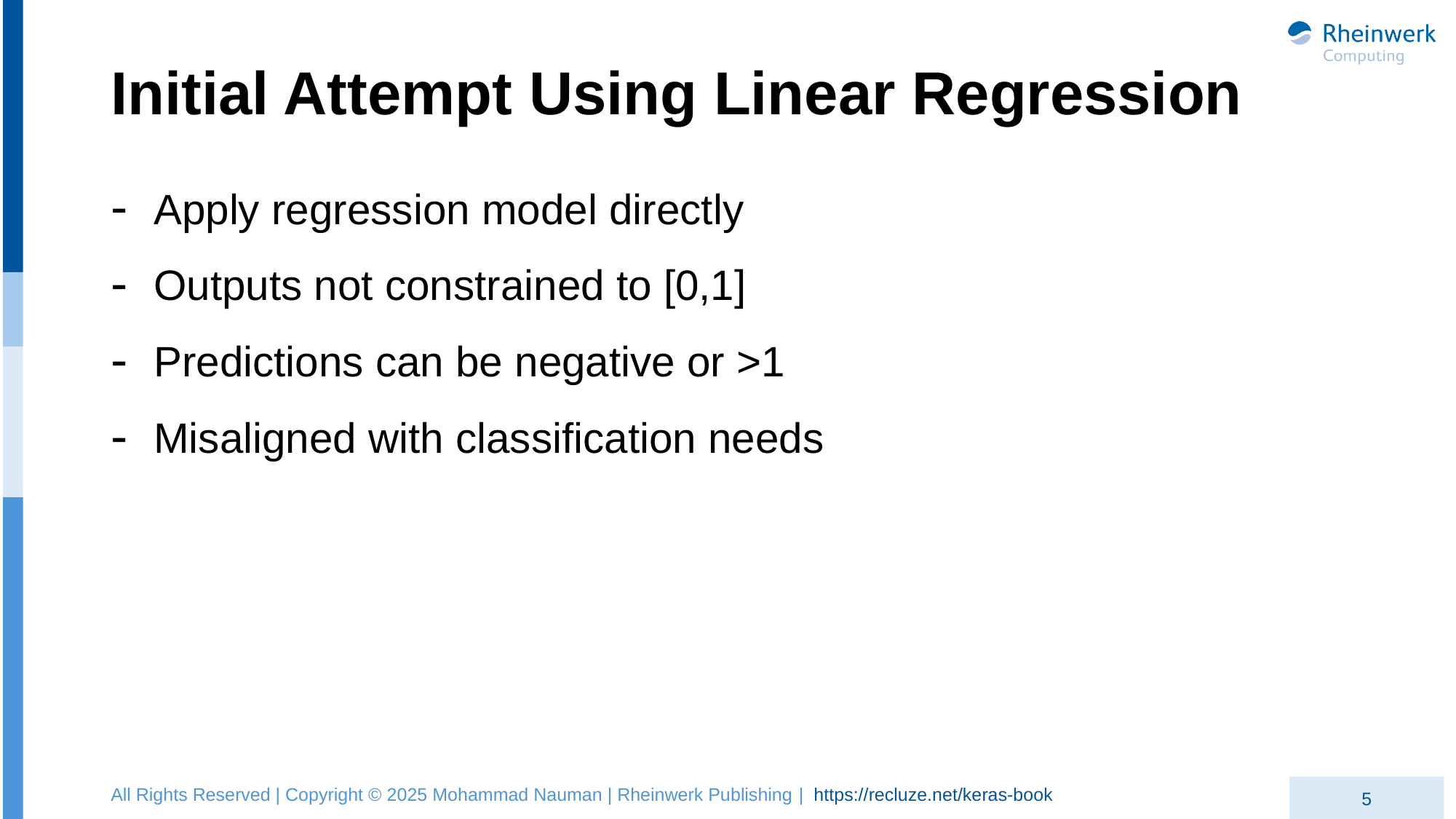

# Initial Attempt Using Linear Regression
Apply regression model directly
Outputs not constrained to [0,1]
Predictions can be negative or >1
Misaligned with classification needs